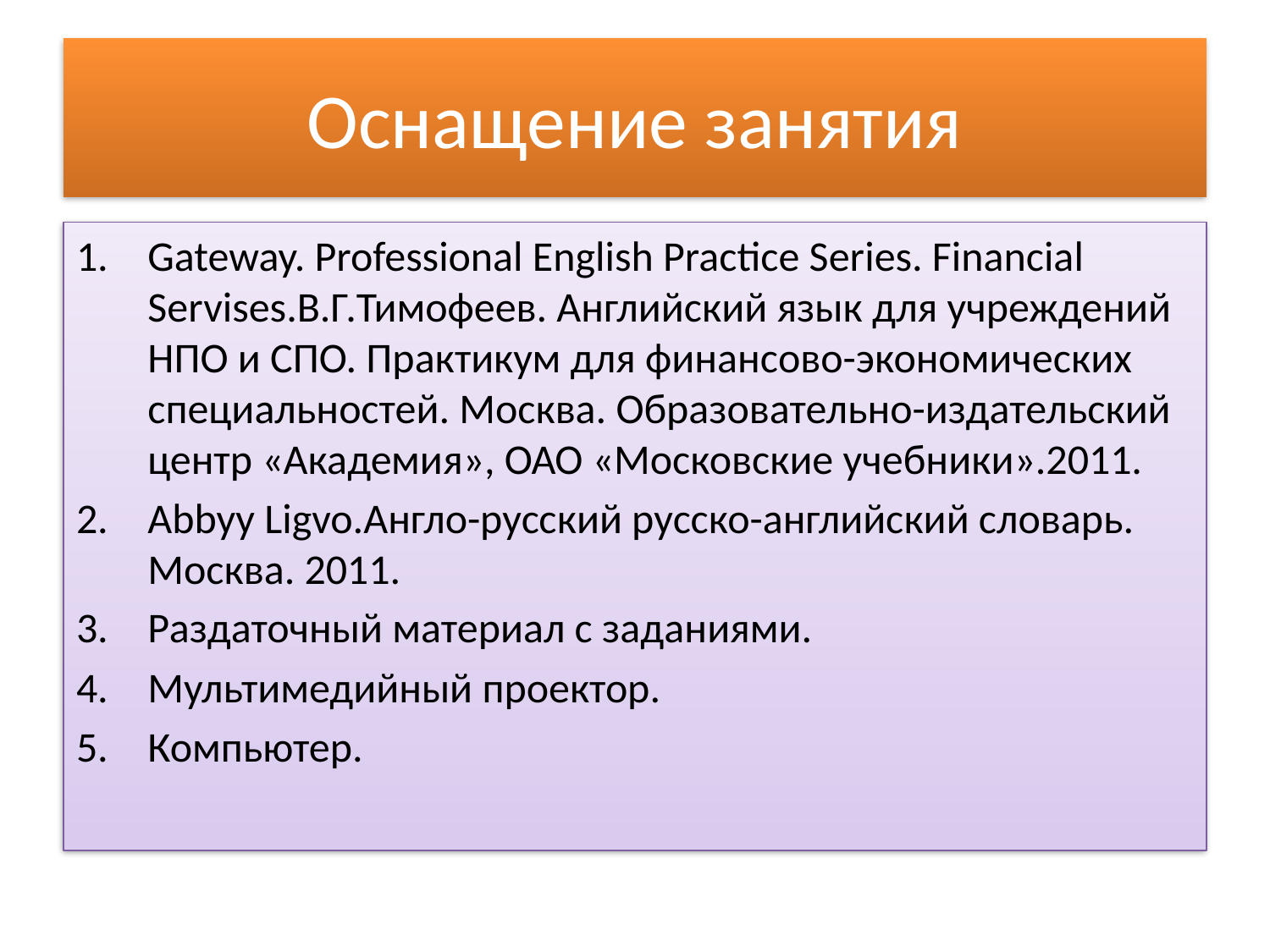

# Оснащение занятия
Gateway. Professional English Practice Series. Financial Servises.В.Г.Тимофеев. Английский язык для учреждений НПО и СПО. Практикум для финансово-экономических специальностей. Москва. Образовательно-издательский центр «Академия», ОАО «Московские учебники».2011.
Abbyy Ligvo.Англо-русский русско-английский словарь. Москва. 2011.
Раздаточный материал с заданиями.
Мультимедийный проектор.
Компьютер.